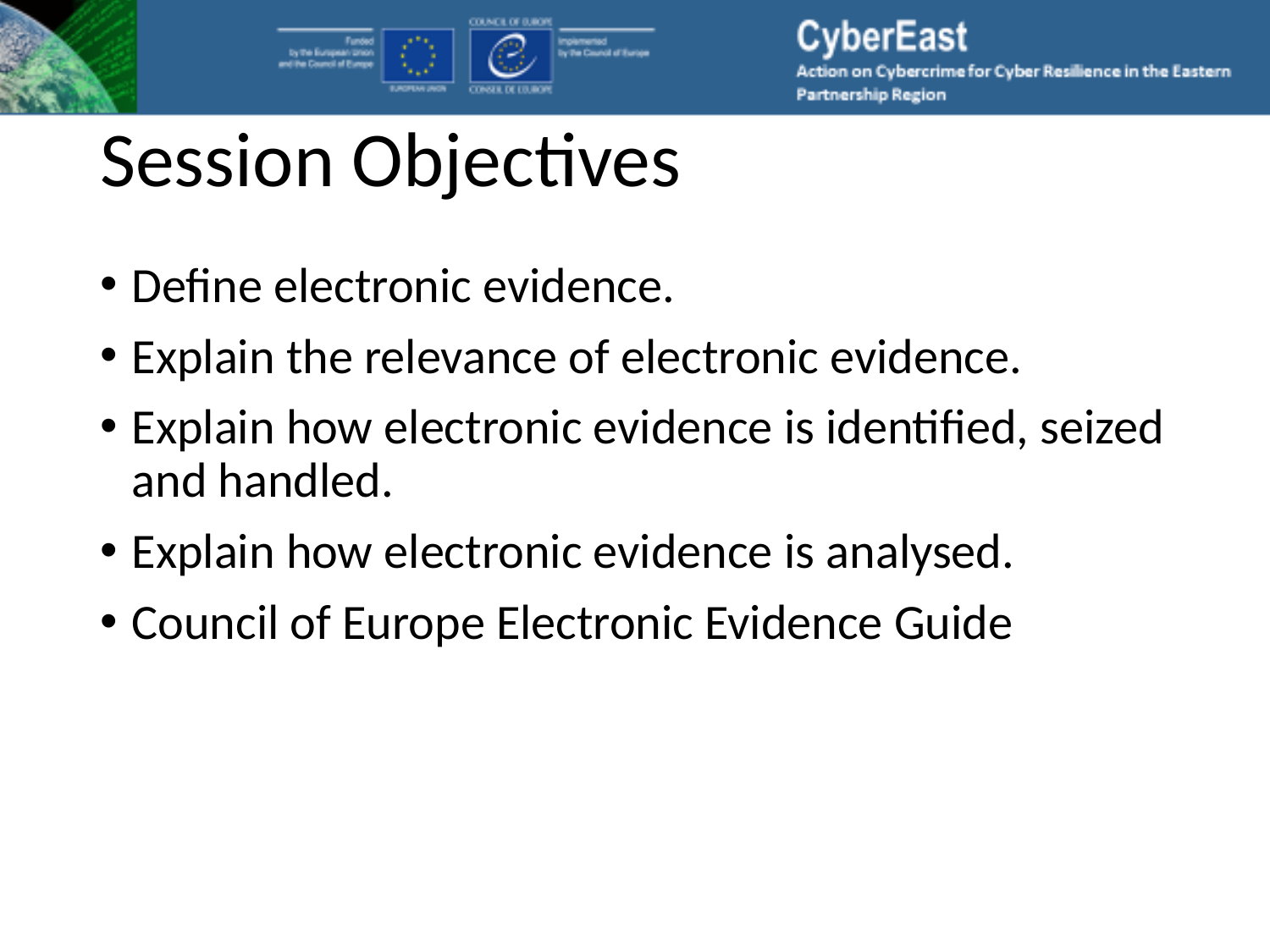

# Session Objectives
Define electronic evidence.
Explain the relevance of electronic evidence.
Explain how electronic evidence is identified, seized and handled.
Explain how electronic evidence is analysed.
Council of Europe Electronic Evidence Guide